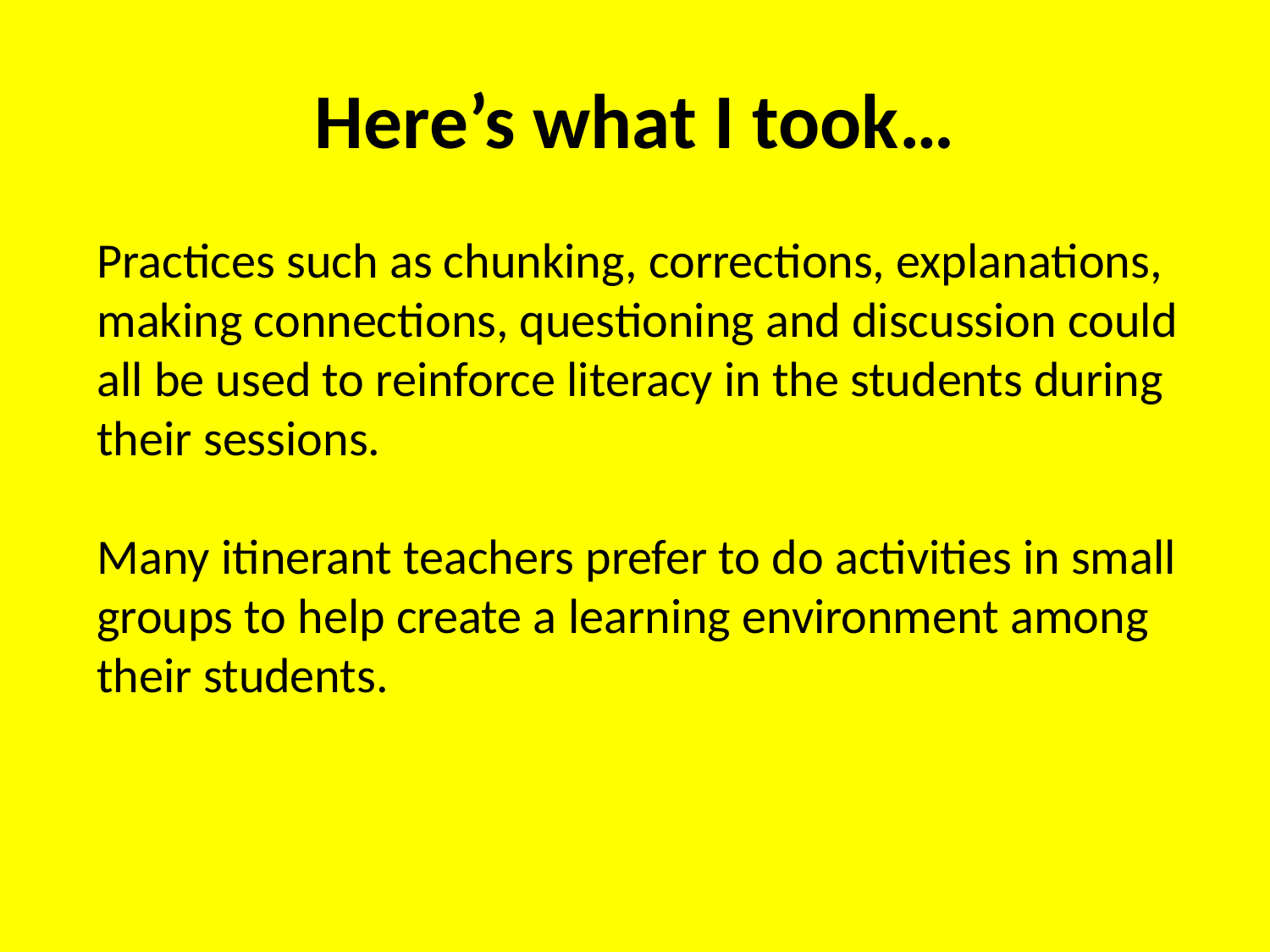

# Here’s what I took…
Practices such as chunking, corrections, explanations, making connections, questioning and discussion could all be used to reinforce literacy in the students during their sessions.

Many itinerant teachers prefer to do activities in small groups to help create a learning environment among their students.